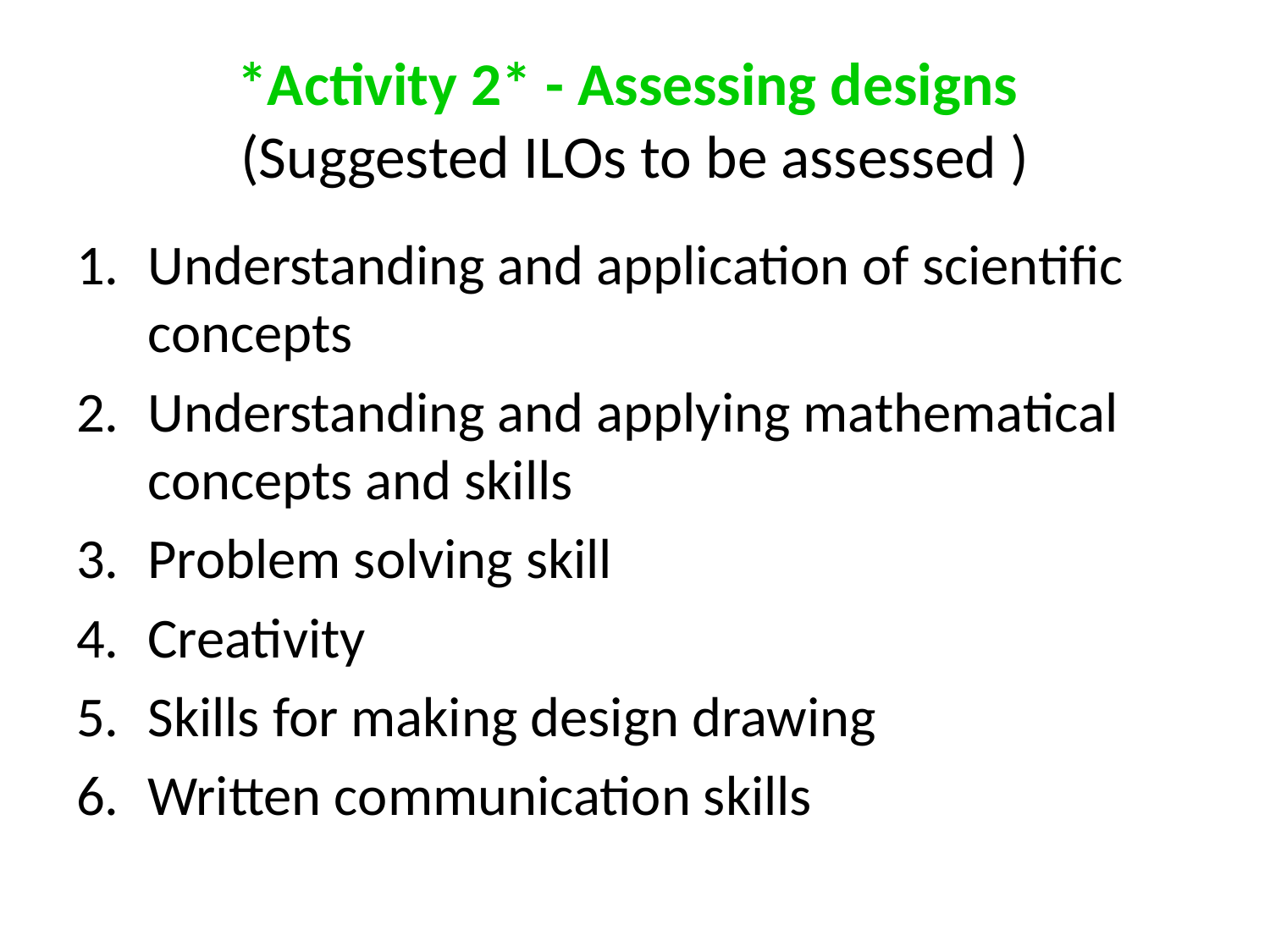

# *Activity 2* - Assessing designs (Suggested ILOs to be assessed )
Understanding and application of scientific concepts
Understanding and applying mathematical concepts and skills
Problem solving skill
Creativity
Skills for making design drawing
Written communication skills